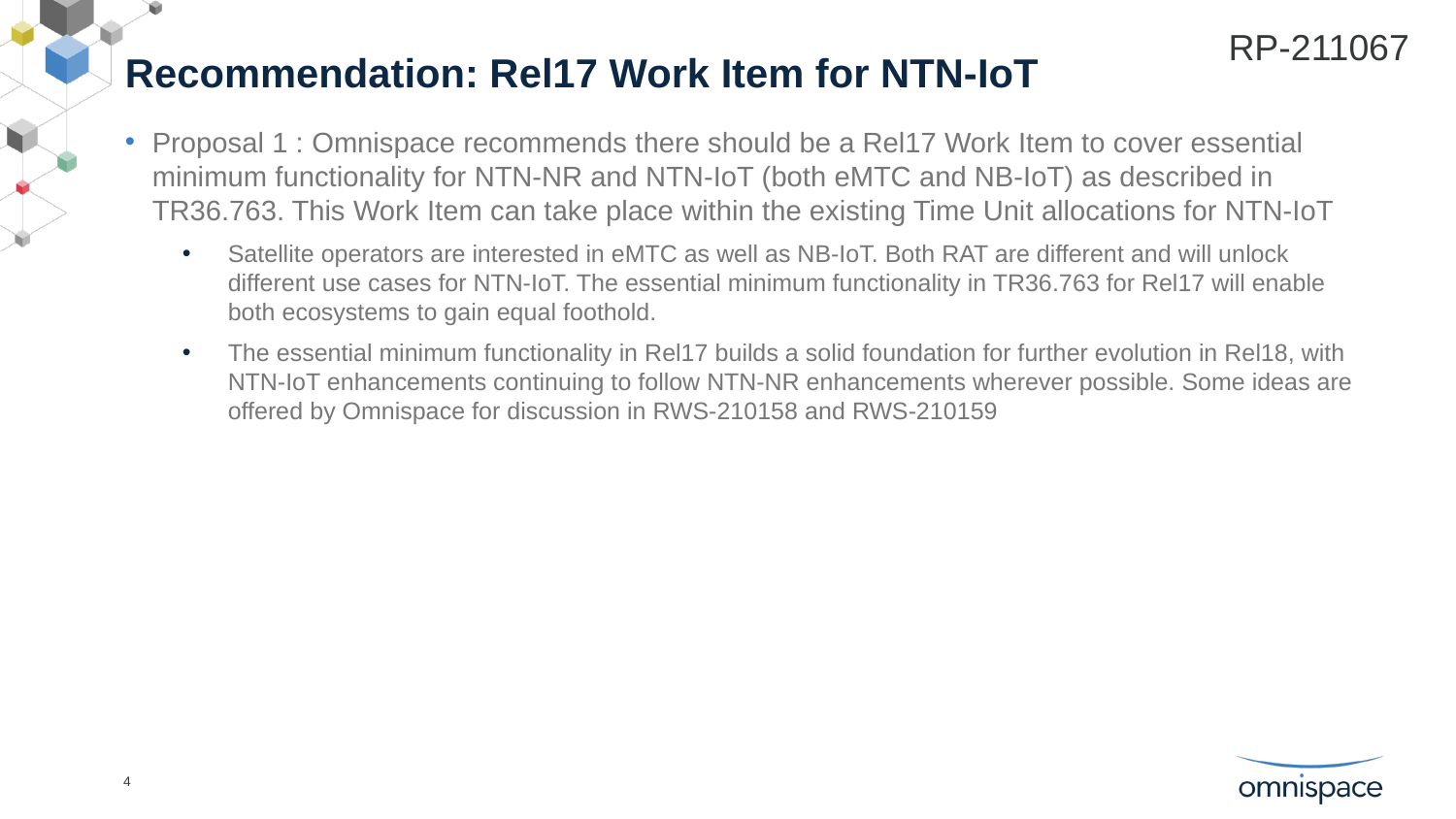

# Recommendation: Rel17 Work Item for NTN-IoT
Proposal 1 : Omnispace recommends there should be a Rel17 Work Item to cover essential minimum functionality for NTN-NR and NTN-IoT (both eMTC and NB-IoT) as described in TR36.763. This Work Item can take place within the existing Time Unit allocations for NTN-IoT
Satellite operators are interested in eMTC as well as NB-IoT. Both RAT are different and will unlock different use cases for NTN-IoT. The essential minimum functionality in TR36.763 for Rel17 will enable both ecosystems to gain equal foothold.
The essential minimum functionality in Rel17 builds a solid foundation for further evolution in Rel18, with NTN-IoT enhancements continuing to follow NTN-NR enhancements wherever possible. Some ideas are offered by Omnispace for discussion in RWS-210158 and RWS-210159